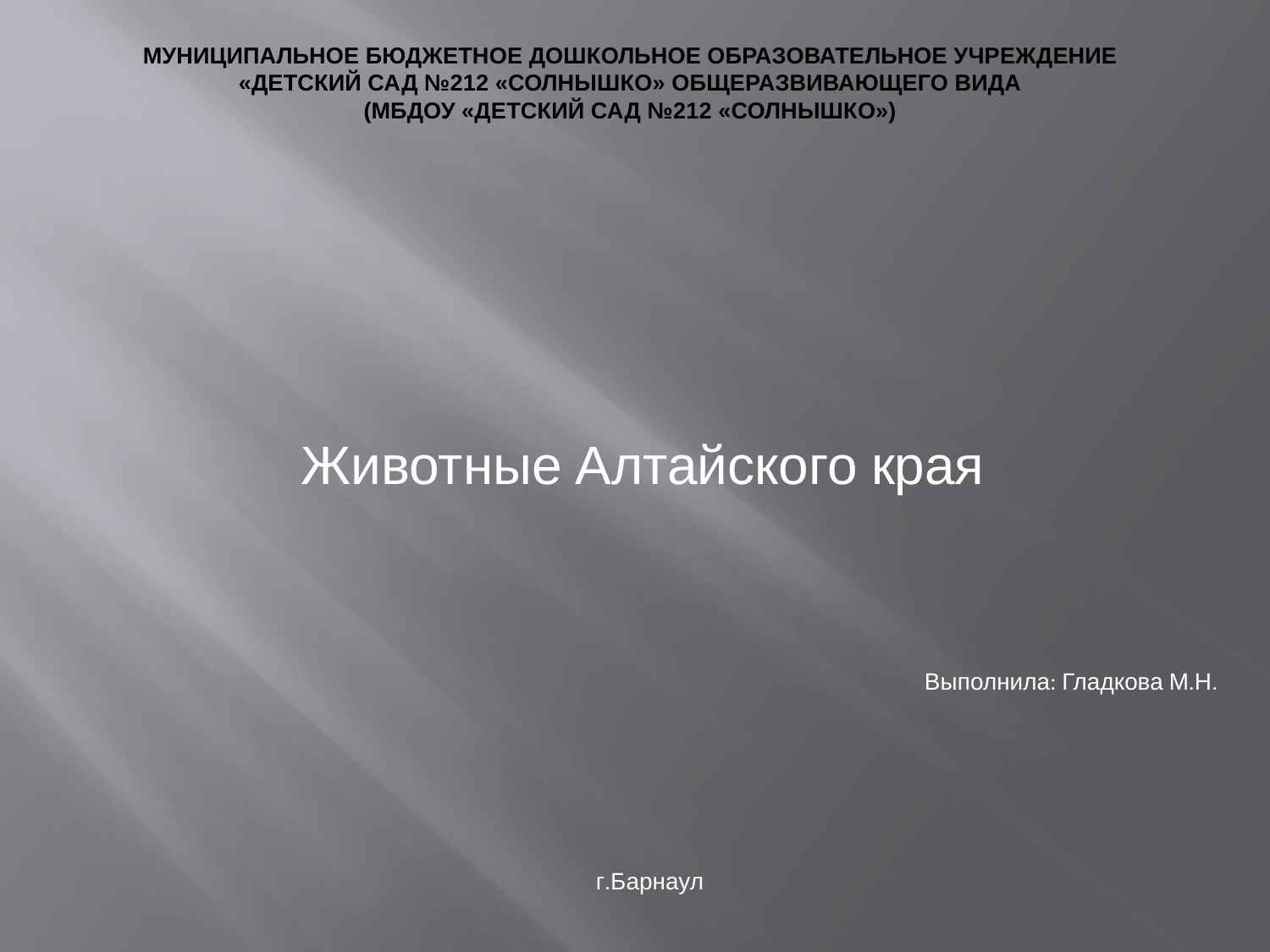

# Муниципальное бюджетное дошкольное образовательное учреждение «Детский сад №212 «Солнышко» общеразвивающего вида (МБДОУ «Детский сад №212 «Солнышко»)

Животные Алтайского края

Выполнила: Гладкова М.Н.

г.Барнаул